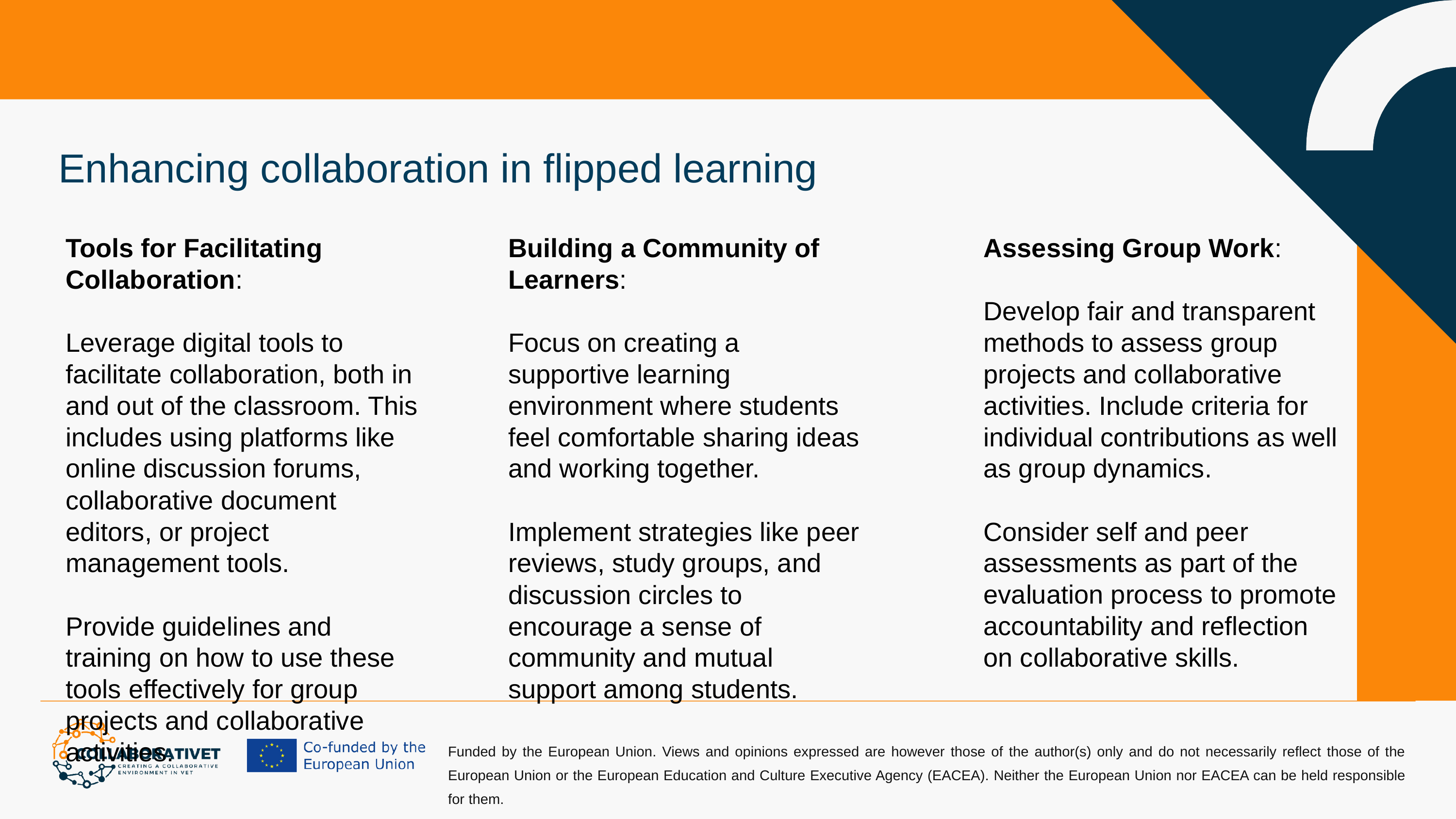

Enhancing collaboration in flipped learning

Assessing Group Work:

Develop fair and transparent methods to assess group projects and collaborative activities. Include criteria for individual contributions as well as group dynamics.

Consider self and peer assessments as part of the evaluation process to promote accountability and reflection on collaborative skills.

Tools for Facilitating Collaboration:

Leverage digital tools to facilitate collaboration, both in and out of the classroom. This includes using platforms like online discussion forums, collaborative document editors, or project management tools.

Provide guidelines and training on how to use these tools effectively for group projects and collaborative activities.

Building a Community of Learners:

Focus on creating a supportive learning environment where students feel comfortable sharing ideas and working together.

Implement strategies like peer reviews, study groups, and discussion circles to encourage a sense of community and mutual support among students.

Funded by the European Union. Views and opinions expressed are however those of the author(s) only and do not necessarily reflect those of the European Union or the European Education and Culture Executive Agency (EACEA). Neither the European Union nor EACEA can be held responsible for them.